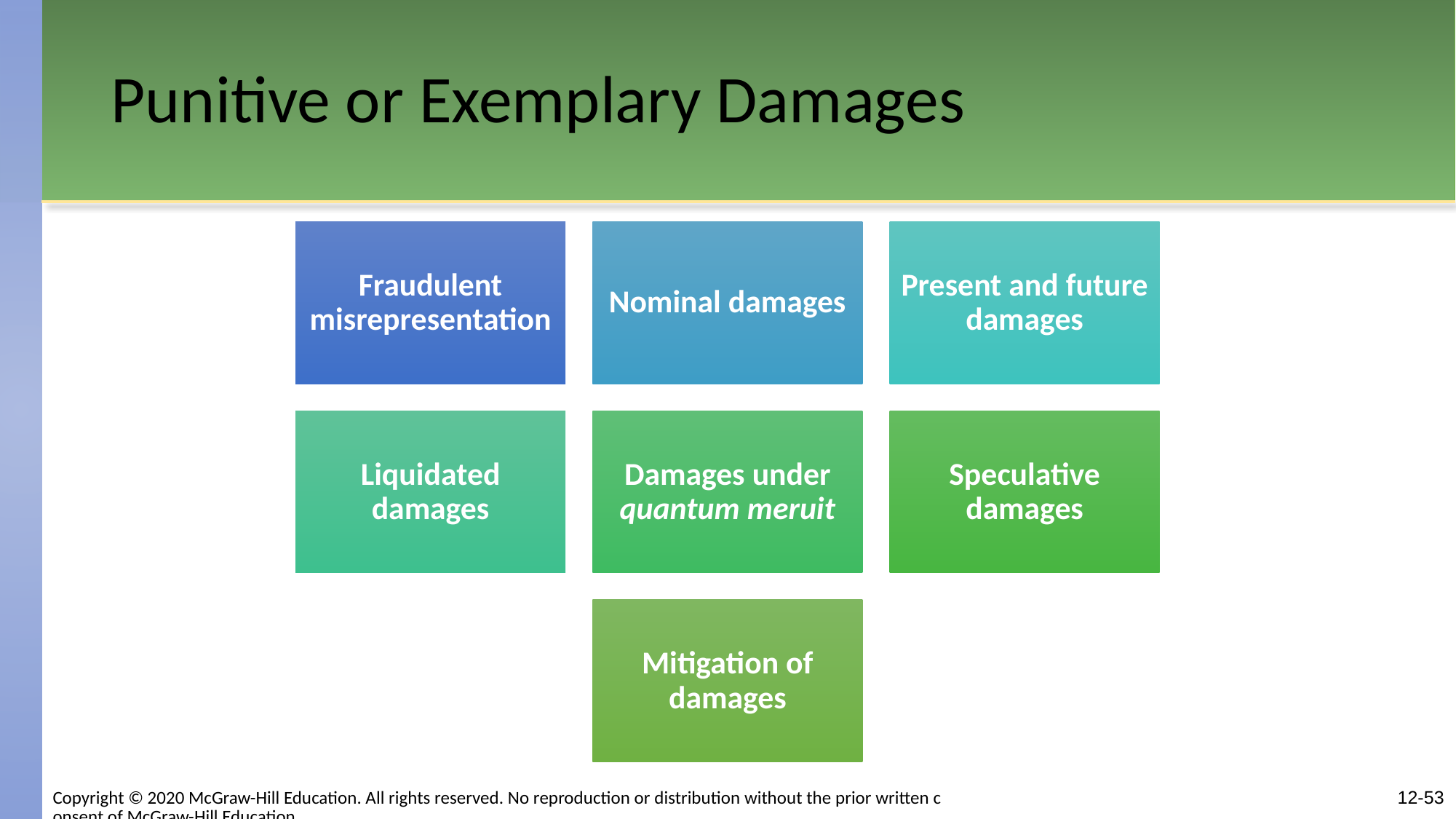

# Punitive or Exemplary Damages
Fraudulent misrepresentation
Nominal damages
Present and future damages
Liquidated damages
Damages under quantum meruit
Speculative damages
Mitigation of damages
12-53
Copyright © 2020 McGraw-Hill Education. All rights reserved. No reproduction or distribution without the prior written consent of McGraw-Hill Education.